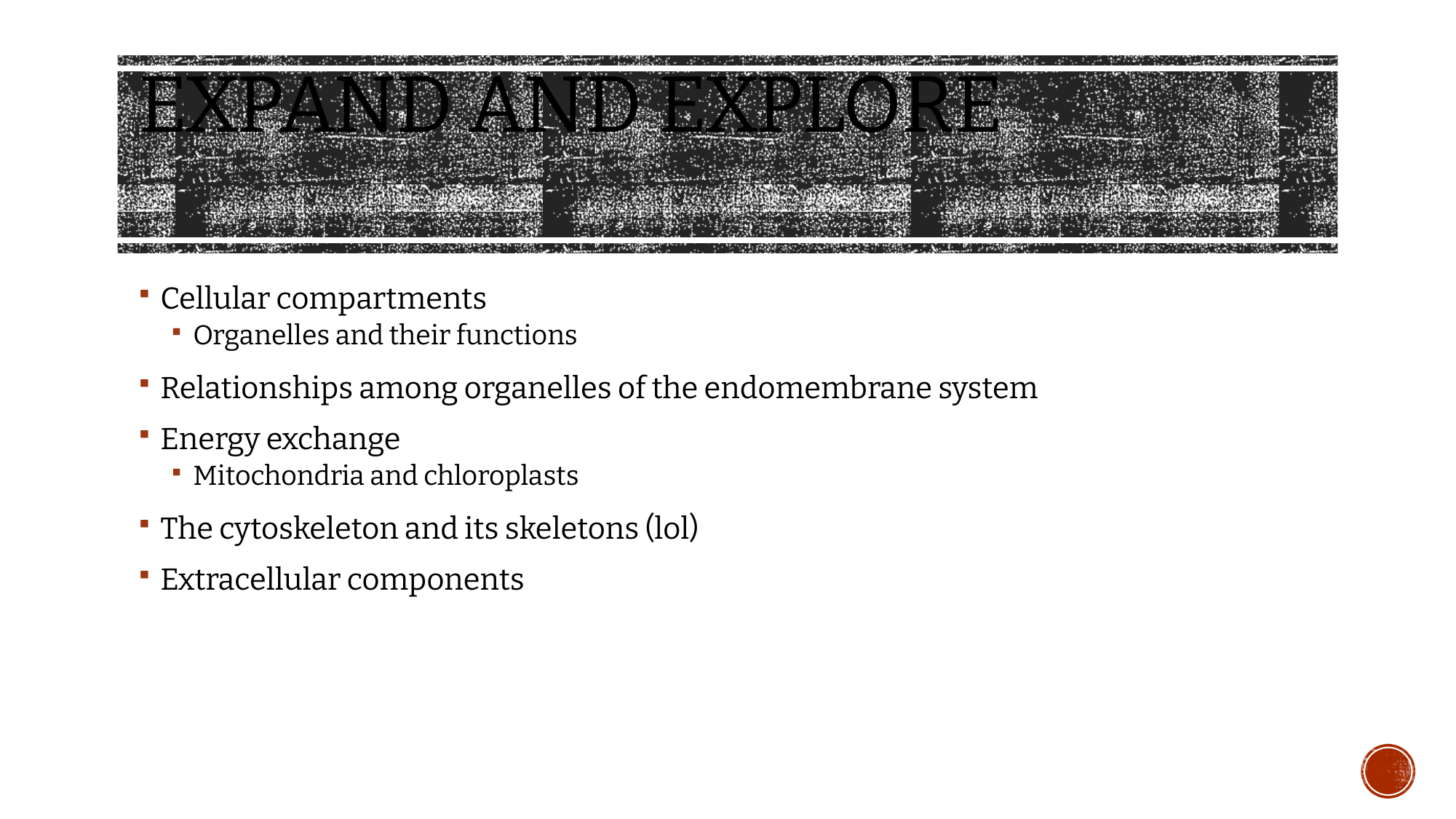

# Expand and explore

Cellular compartments
Organelles and their functions
Relationships among organelles of the endomembrane system
Energy exchange
Mitochondria and chloroplasts
The cytoskeleton and its skeletons (lol)
Extracellular components